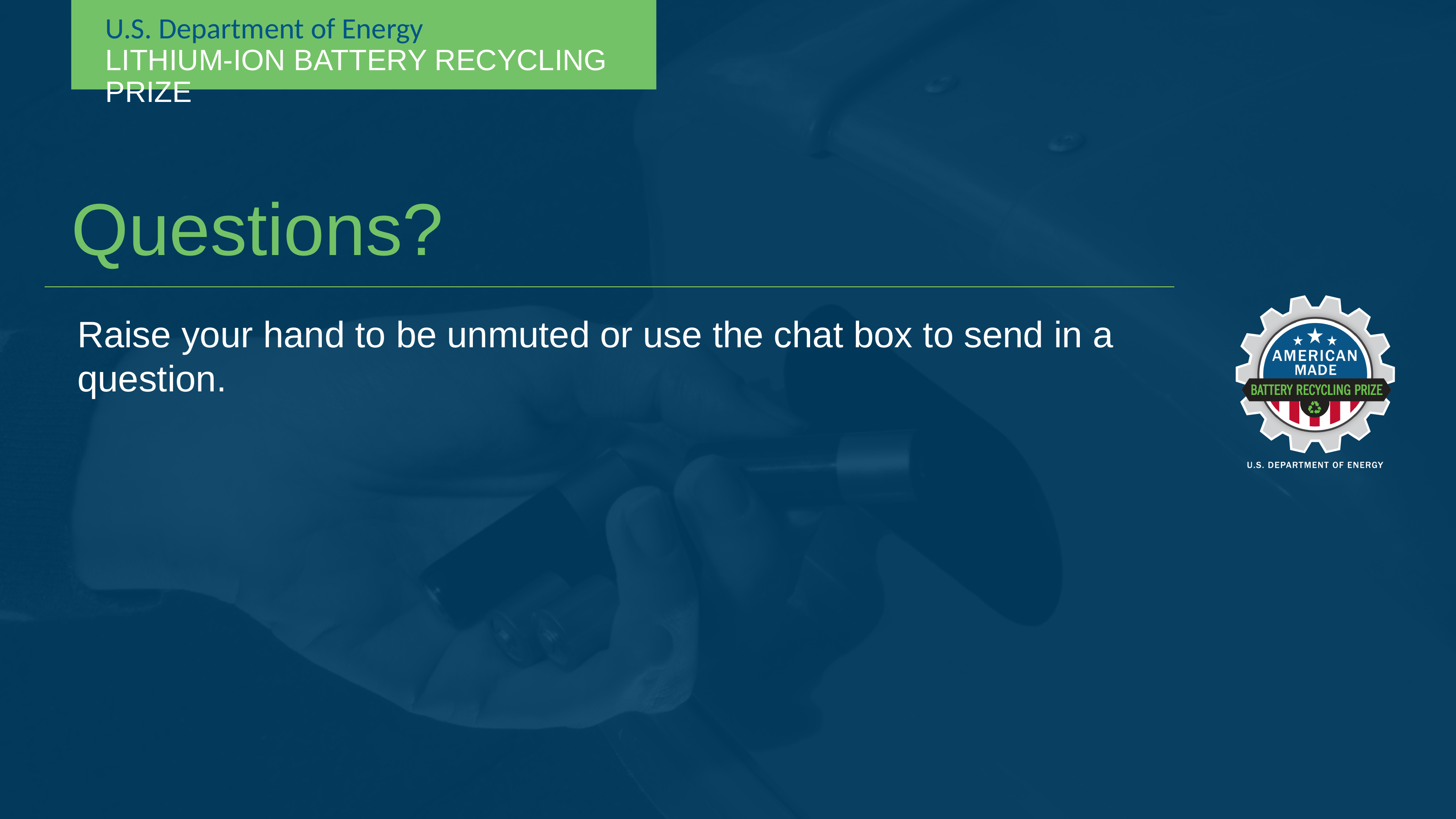

# Questions?
Raise your hand to be unmuted or use the chat box to send in a question.